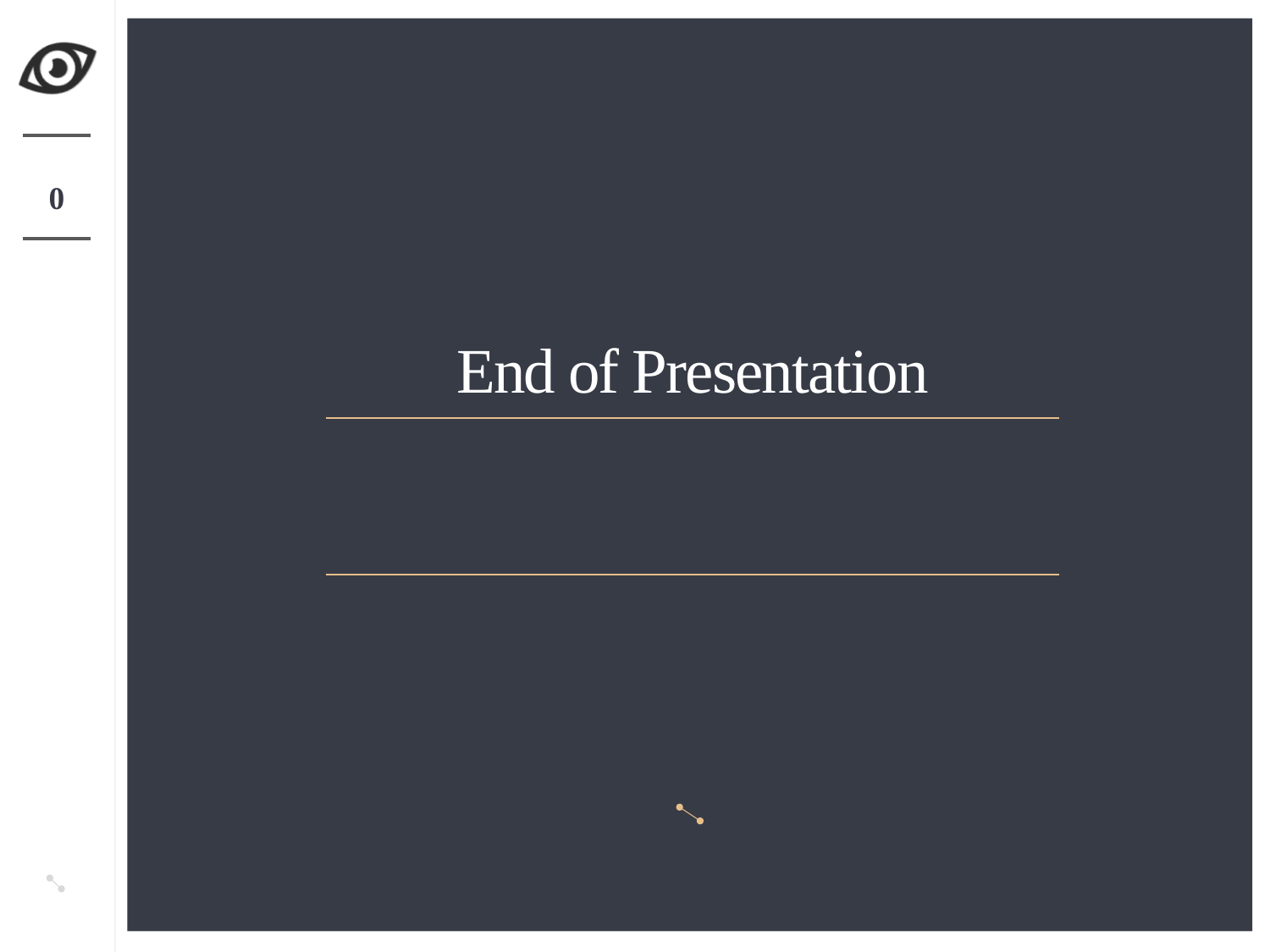

#
0
End of Presentation
Thanks for listening to us :D